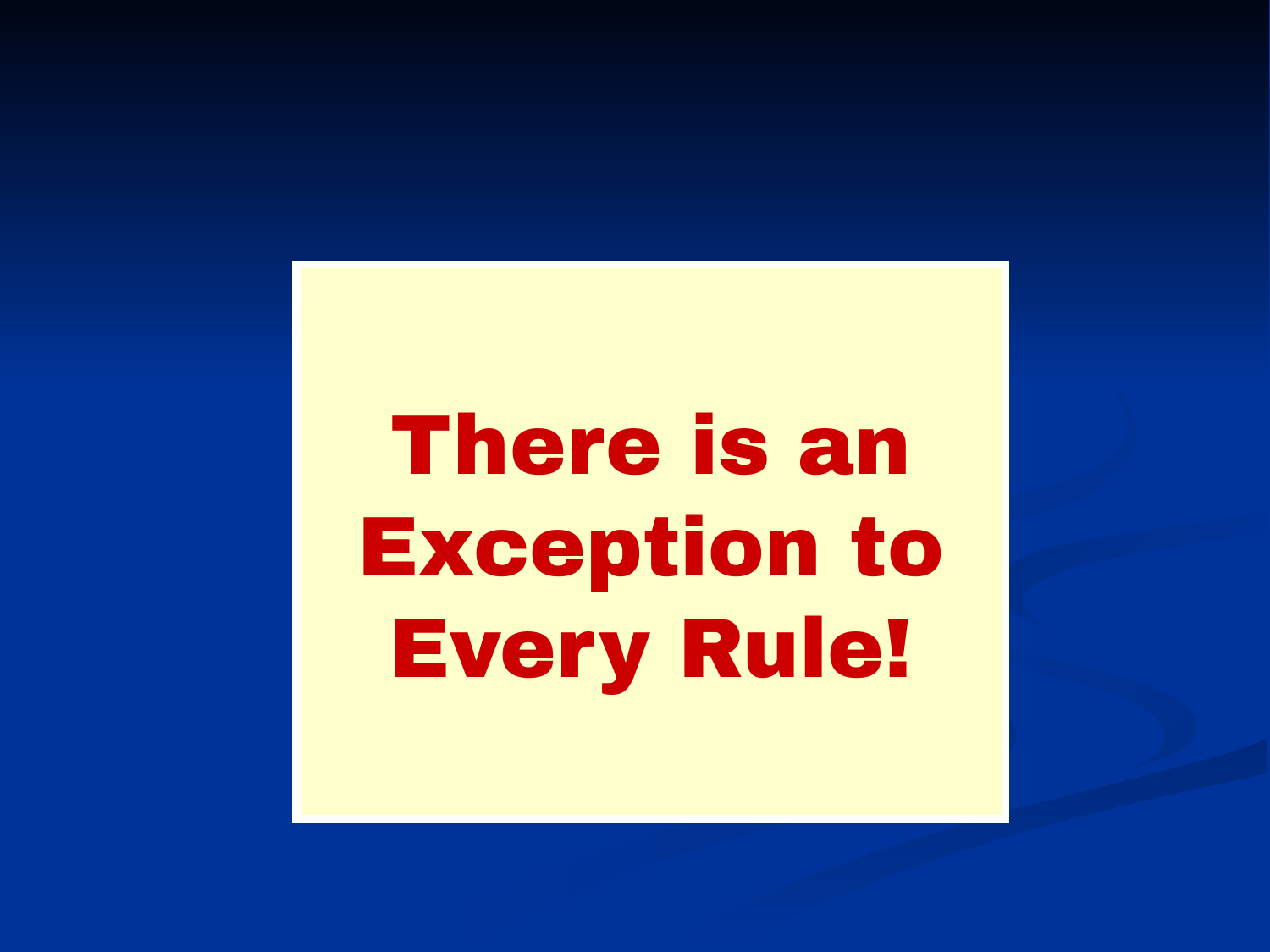

#

There is an Exception to Every Rule!